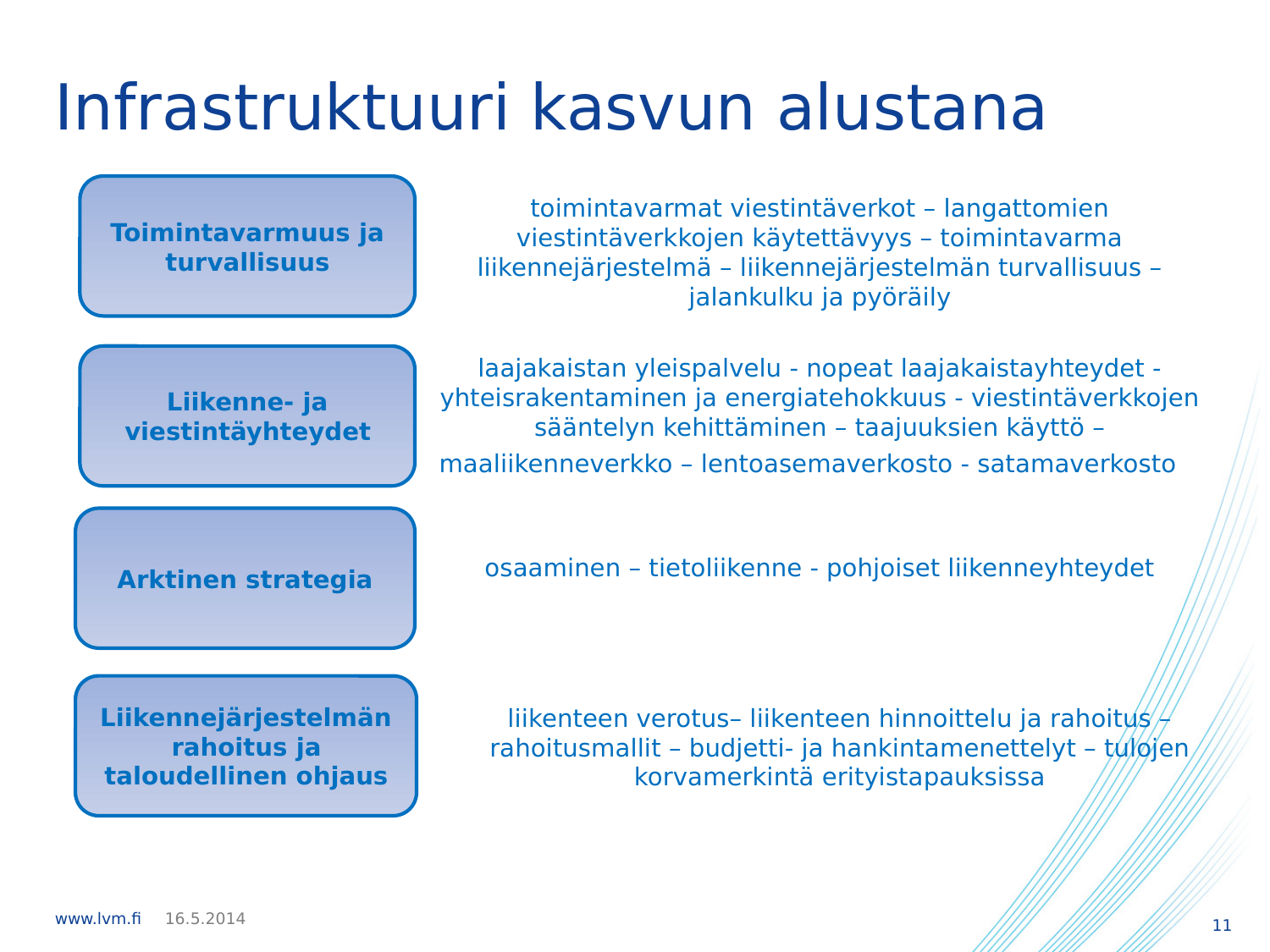

# Infrastruktuuri kasvun alustana

Toimintavarmuus ja turvallisuus

toimintavarmat viestintäverkot – langattomien viestintäverkkojen käytettävyys – toimintavarma liikennejärjestelmä – liikennejärjestelmän turvallisuus – jalankulku ja pyöräily

Liikenne- ja viestintäyhteydet

laajakaistan yleispalvelu - nopeat laajakaistayhteydet - yhteisrakentaminen ja energiatehokkuus - viestintäverkkojen sääntelyn kehittäminen – taajuuksien käyttö – maaliikenneverkko – lentoasemaverkosto - satamaverkosto

Arktinen strategia

osaaminen – tietoliikenne - pohjoiset liikenneyhteydet

Liikennejärjestelmän rahoitus ja taloudellinen ohjaus

liikenteen verotus– liikenteen hinnoittelu ja rahoitus – rahoitusmallit – budjetti- ja hankintamenettelyt – tulojen korvamerkintä erityistapauksissa

11